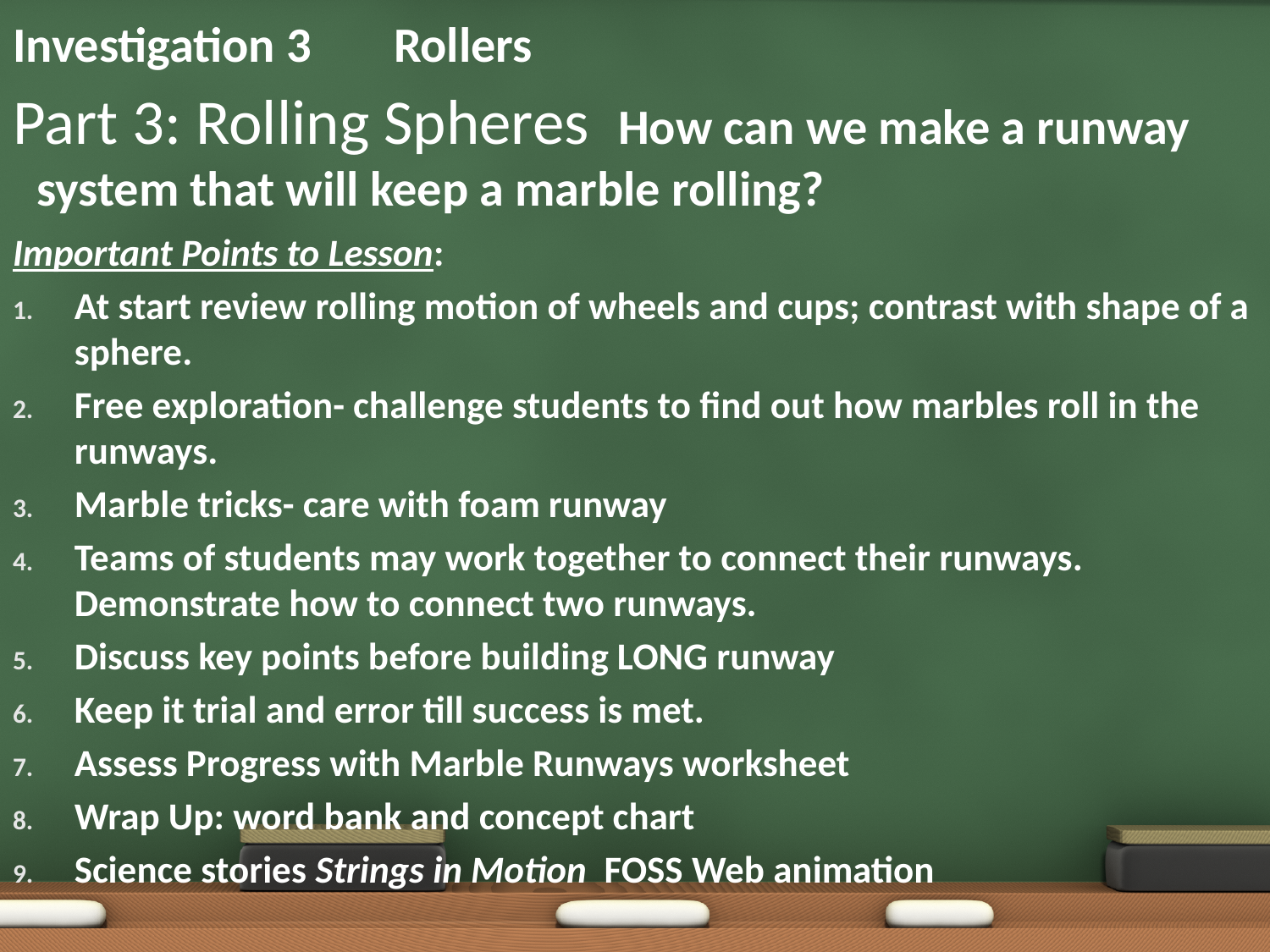

# Investigation 3	Rollers
Part 3: Rolling Spheres  How can we make a runway system that will keep a marble rolling?

Important Points to Lesson:
At start review rolling motion of wheels and cups; contrast with shape of a sphere.
Free exploration- challenge students to find out how marbles roll in the runways.
Marble tricks- care with foam runway
Teams of students may work together to connect their runways. Demonstrate how to connect two runways.
Discuss key points before building LONG runway
Keep it trial and error till success is met.
Assess Progress with Marble Runways worksheet
Wrap Up: word bank and concept chart
Science stories Strings in Motion  FOSS Web animation